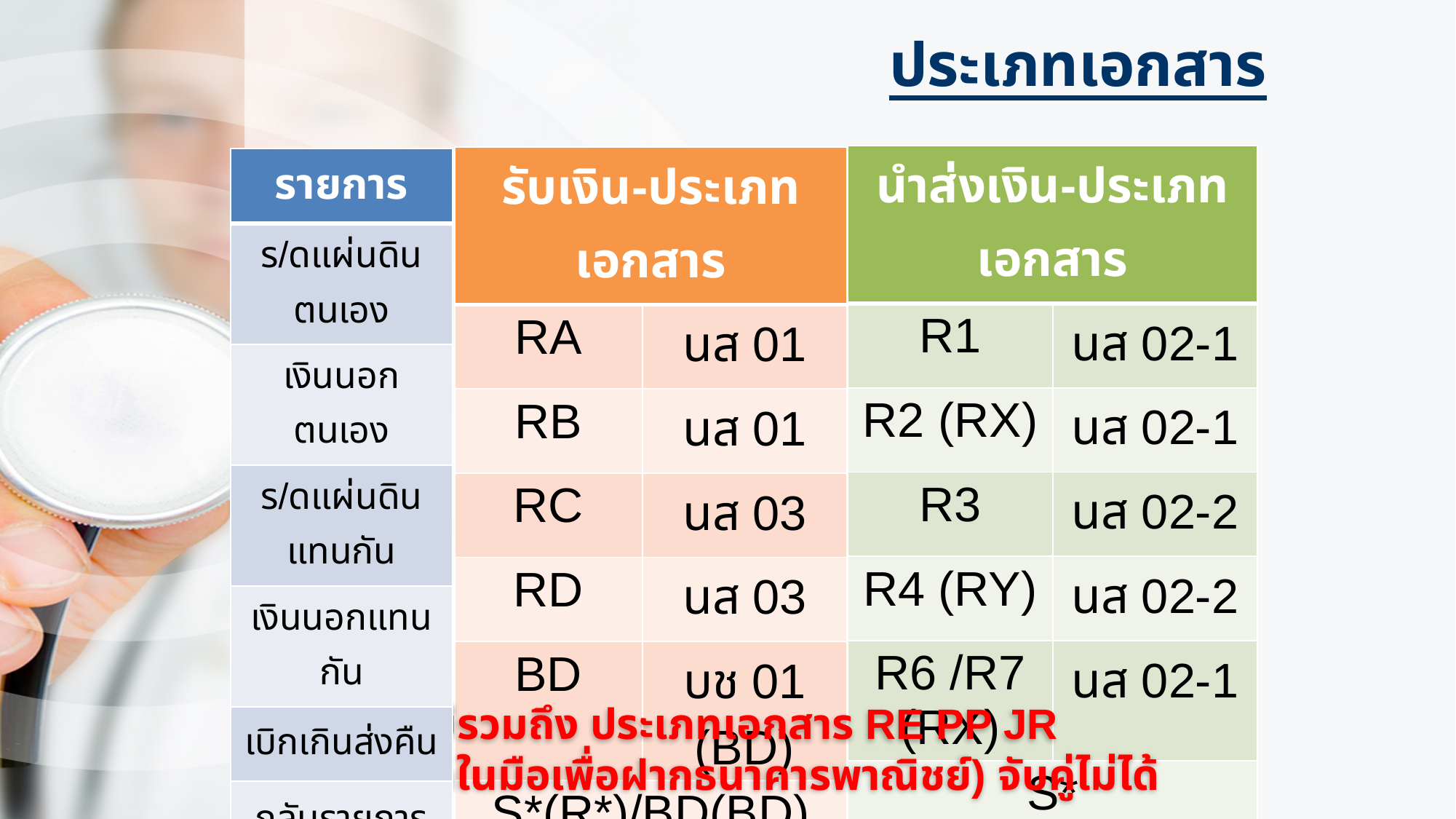

ประเภทเอกสาร
| นำส่งเงิน-ประเภทเอกสาร |  |
| --- | --- |
| R1 | นส 02-1 |
| R2 (RX) | นส 02-1 |
| R3 | นส 02-2 |
| R4 (RY) | นส 02-2 |
| R6 /R7 (RX) | นส 02-1 |
| S\* |  |
| รับเงิน-ประเภทเอกสาร |  |
| --- | --- |
| RA | นส 01 |
| RB | นส 01 |
| RC | นส 03 |
| RD | นส 03 |
| BD | บช 01 (BD) |
| S\*(R\*)/BD(BD) |  |
| รายการ |
| --- |
| ร/ดแผ่นดินตนเอง |
| เงินนอกตนเอง |
| ร/ดแผ่นดินแทนกัน |
| เงินนอกแทนกัน |
| เบิกเกินส่งคืน |
| กลับรายการ |
ไม่รวมถึง ประเภทเอกสาร RE PP JR
(เงินสดในมือเพื่อฝากธนาคารพาณิชย์) จับคู่ไม่ได้